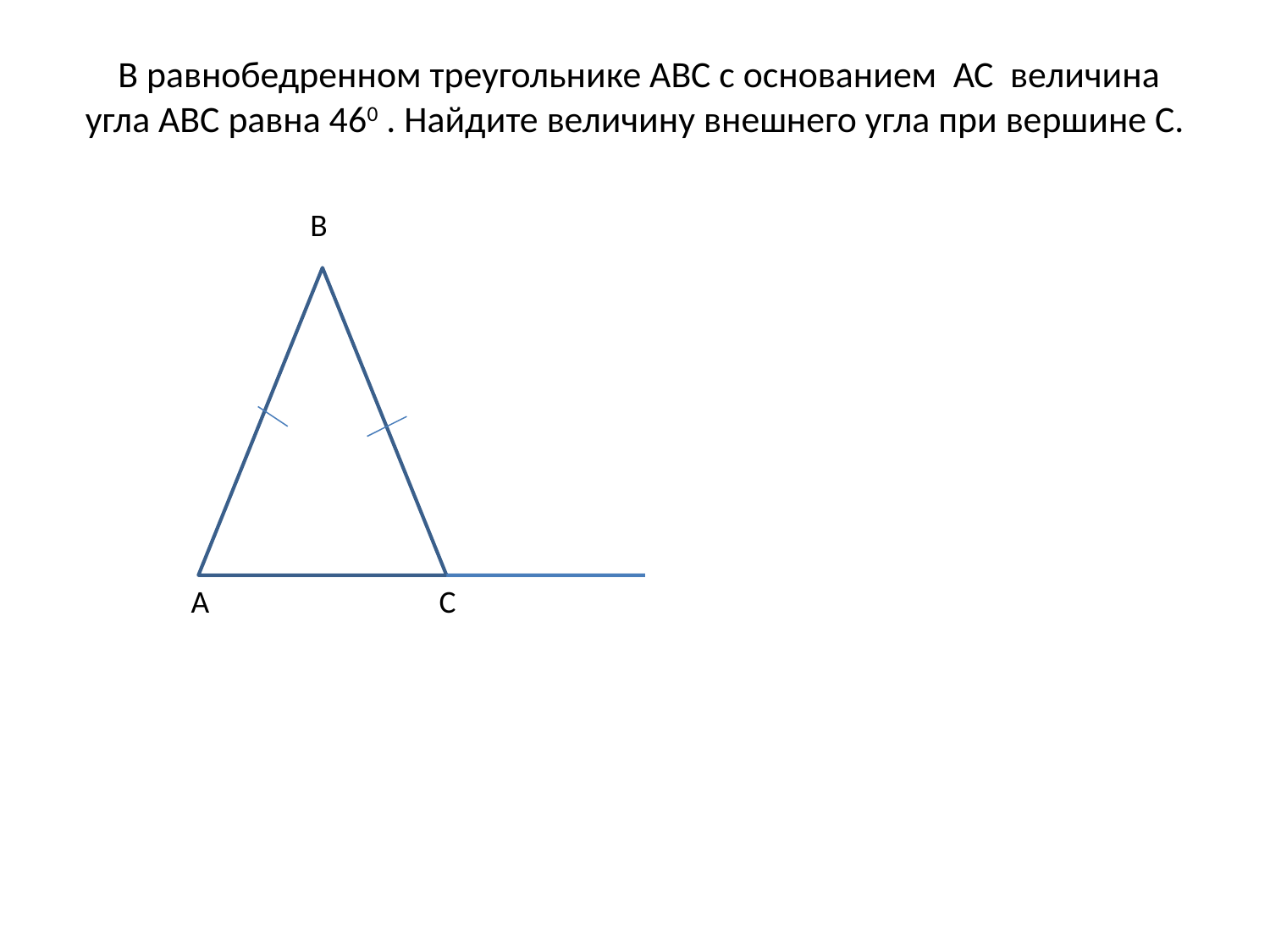

# В равнобедренном треугольнике АВС с основанием  АС  величина угла АВС равна 460 . Найдите величину внешнего угла при вершине С.
В

А
С